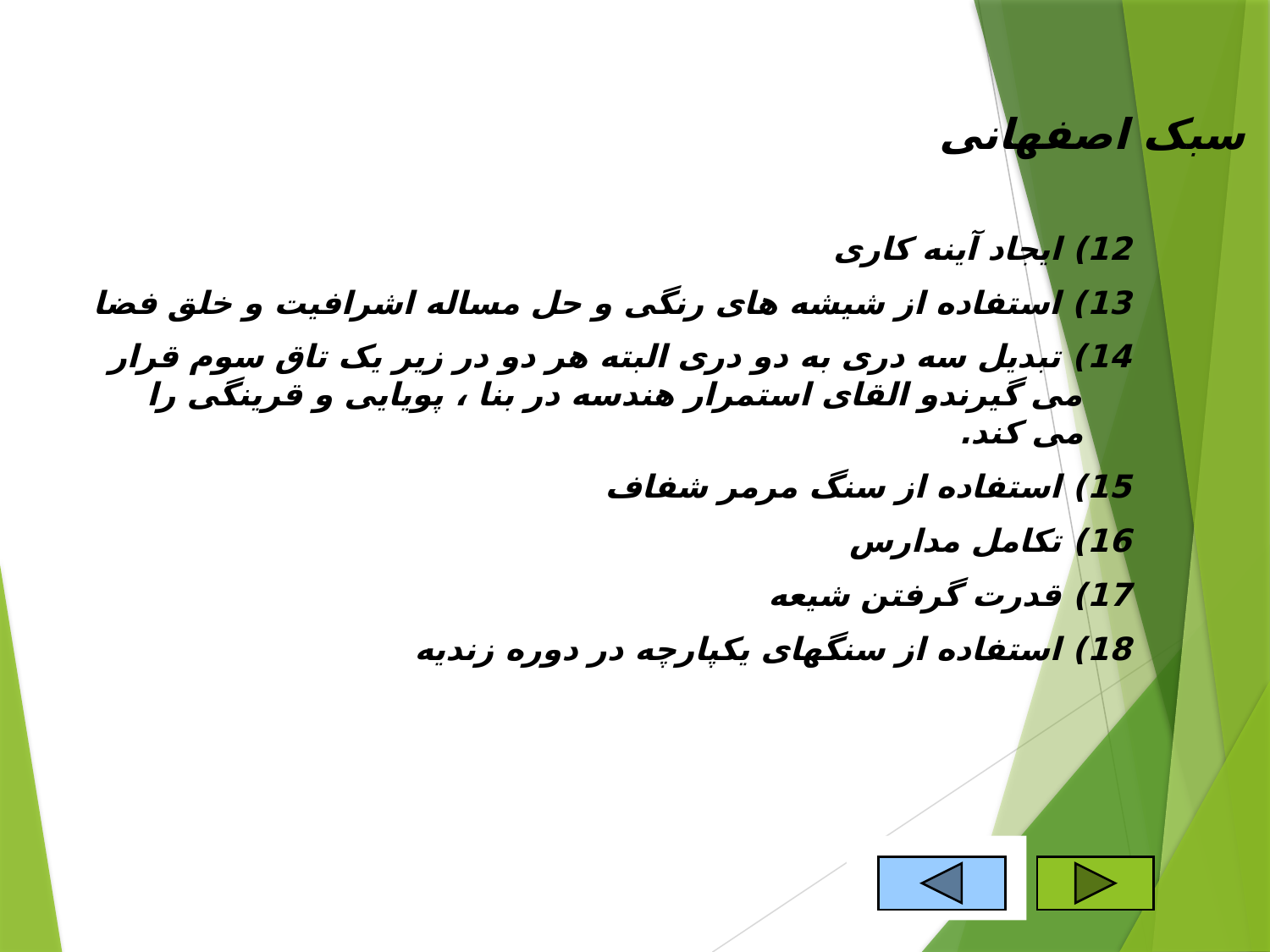

سبک اصفهانی
12) ایجاد آینه کاری
13) استفاده از شیشه های رنگی و حل مساله اشرافیت و خلق فضا
14) تبدیل سه دری به دو دری البته هر دو در زیر یک تاق سوم قرار می گیرندو القای استمرار هندسه در بنا ، پویایی و قرینگی را می کند.
15) استفاده از سنگ مرمر شفاف
16) تکامل مدارس
17) قدرت گرفتن شیعه
18) استفاده از سنگهای یکپارچه در دوره زندیه

187